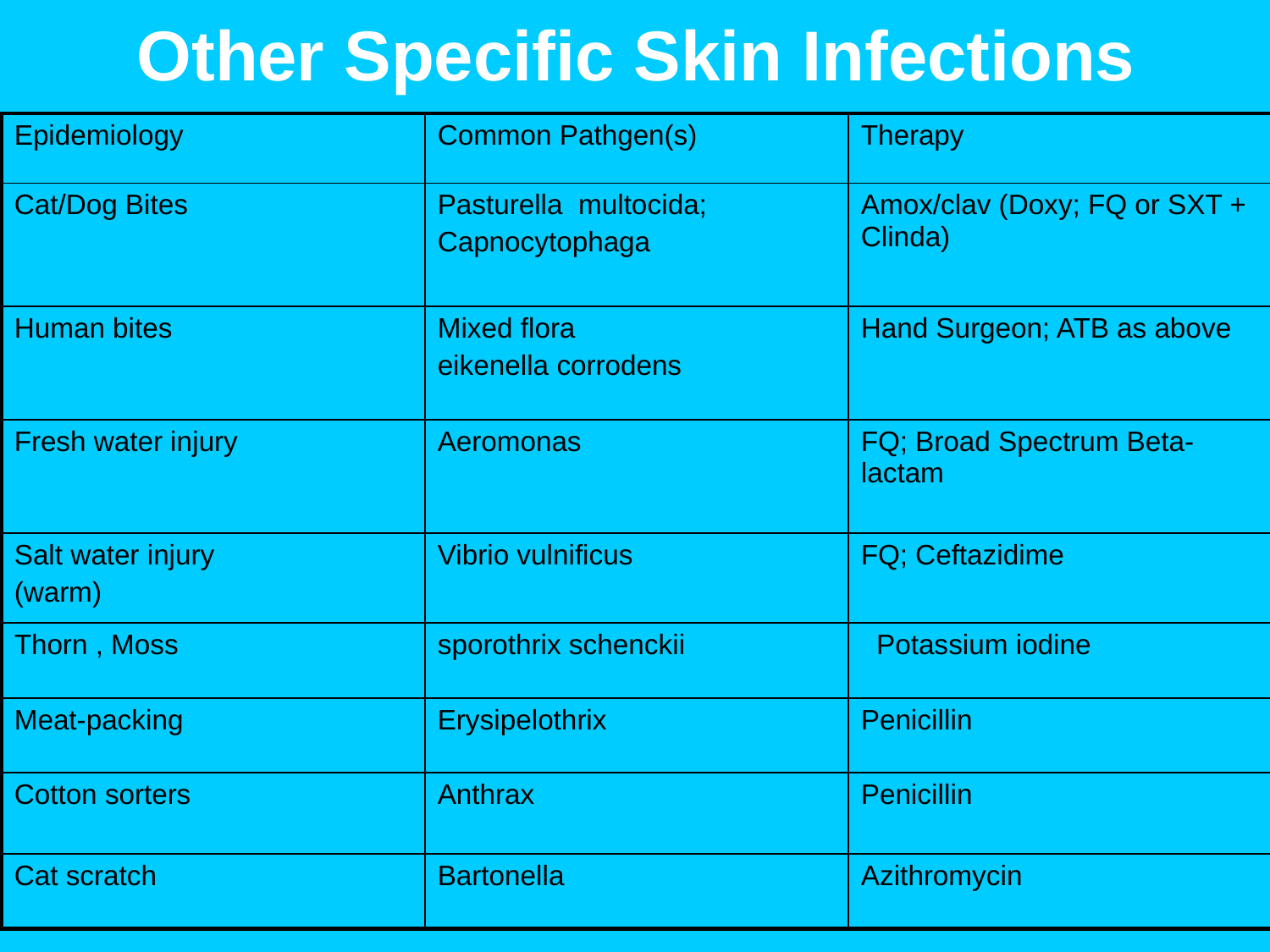

# Other Specific Skin Infections
| Epidemiology | Common Pathgen(s) | Therapy |
| --- | --- | --- |
| Cat/Dog Bites | Pasturella multocida; Capnocytophaga | Amox/clav (Doxy; FQ or SXT + Clinda) |
| Human bites | Mixed flora eikenella corrodens | Hand Surgeon; ATB as above |
| Fresh water injury | Aeromonas | FQ; Broad Spectrum Beta-lactam |
| Salt water injury (warm) | Vibrio vulnificus | FQ; Ceftazidime |
| Thorn , Moss | sporothrix schenckii | Potassium iodine |
| Meat-packing | Erysipelothrix | Penicillin |
| Cotton sorters | Anthrax | Penicillin |
| Cat scratch | Bartonella | Azithromycin |